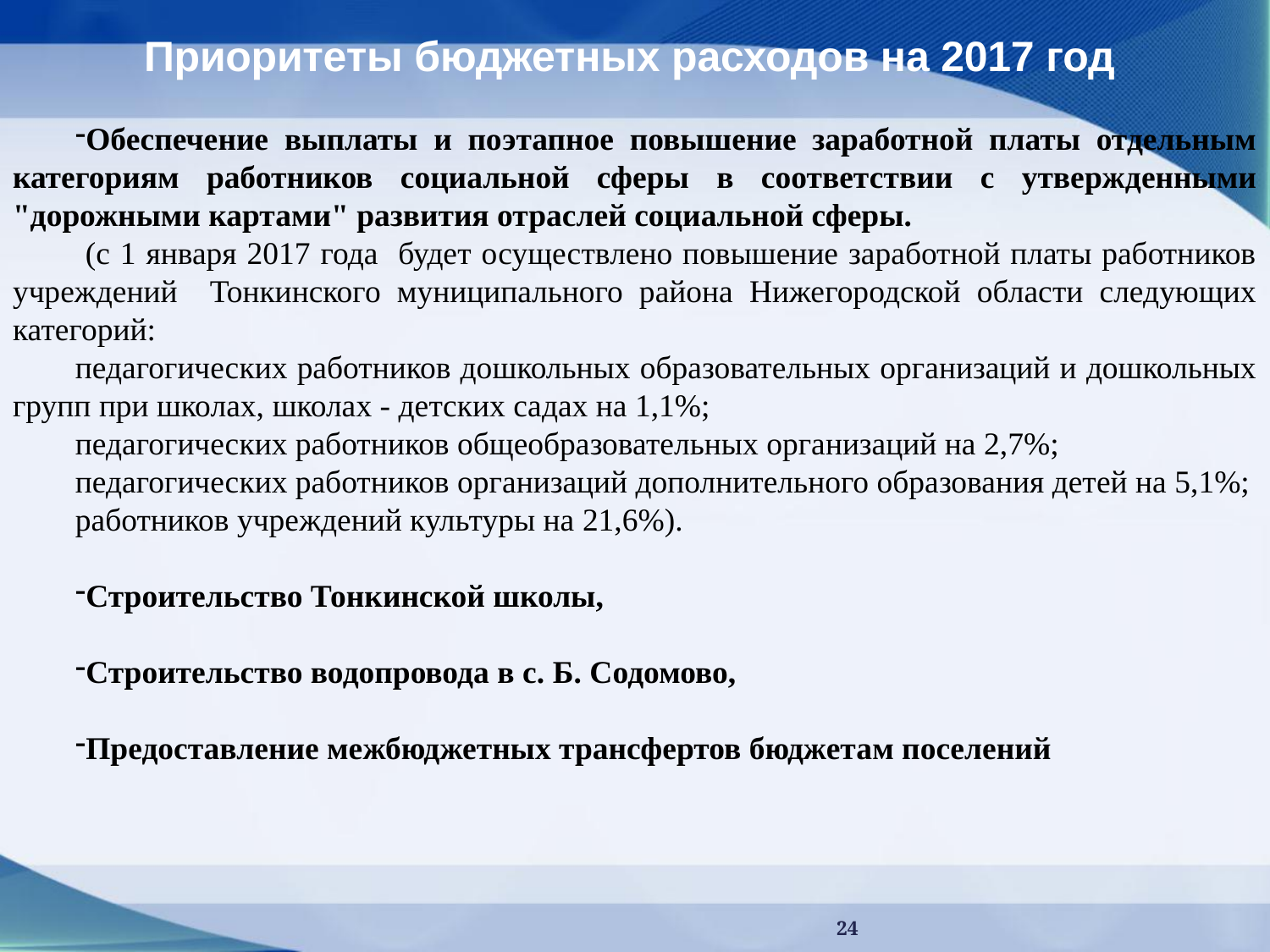

Приоритеты бюджетных расходов на 2017 год
Обеспечение выплаты и поэтапное повышение заработной платы отдельным категориям работников социальной сферы в соответствии с утвержденными "дорожными картами" развития отраслей социальной сферы.
 (с 1 января 2017 года  будет осуществлено повышение заработной платы работников учреждений  Тонкинского муниципального района Нижегородской области следующих категорий:
педагогических работников дошкольных образовательных организаций и дошкольных групп при школах, школах - детских садах на 1,1%;
педагогических работников общеобразовательных организаций на 2,7%;
педагогических работников организаций дополнительного образования детей на 5,1%;
работников учреждений культуры на 21,6%).

Строительство Тонкинской школы,

Строительство водопровода в с. Б. Содомово,

Предоставление межбюджетных трансфертов бюджетам поселений

24